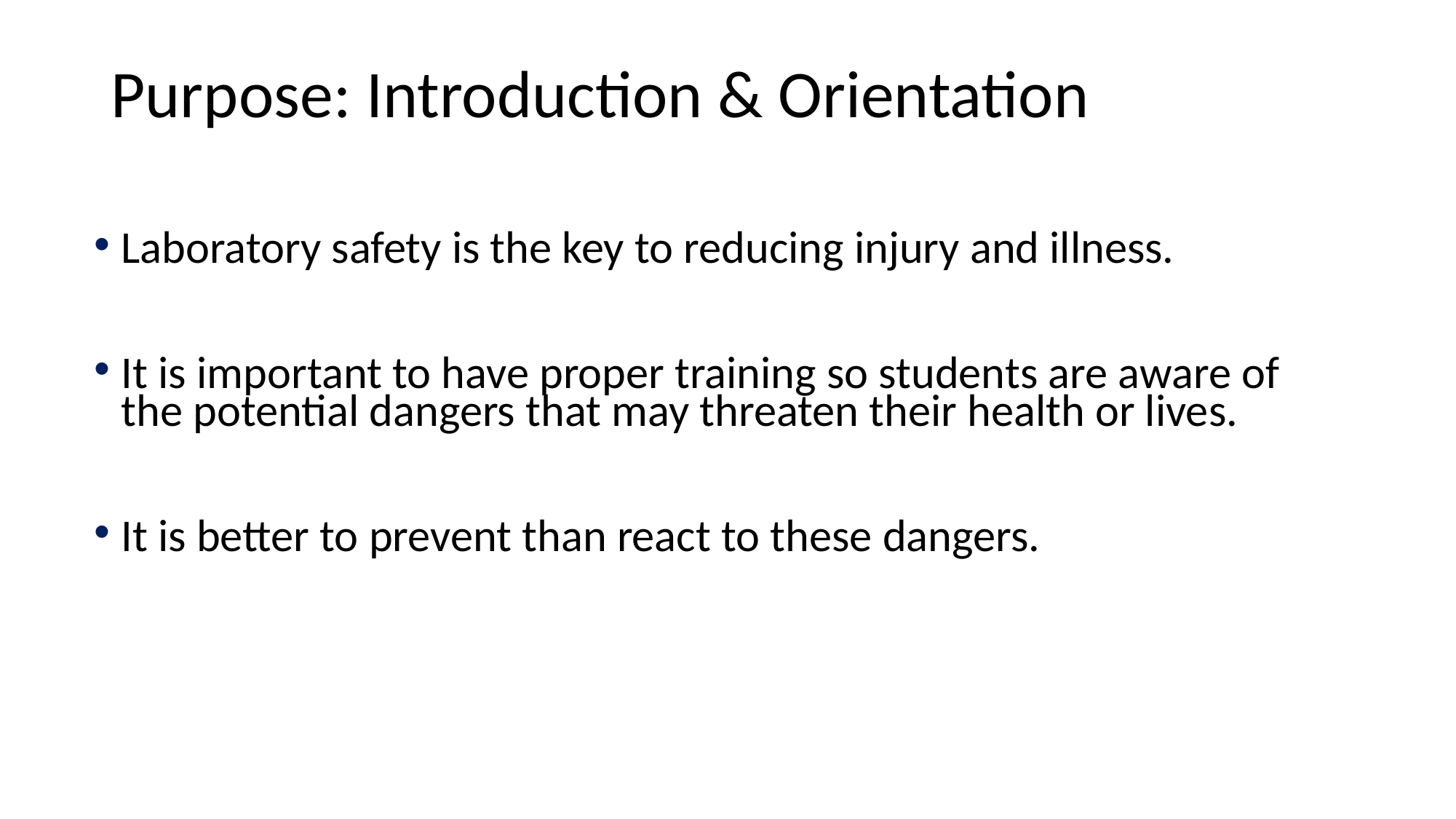

# Purpose: Introduction & Orientation
Laboratory safety is the key to reducing injury and illness.

It is important to have proper training so students are aware of the potential dangers that may threaten their health or lives.

It is better to prevent than react to these dangers.